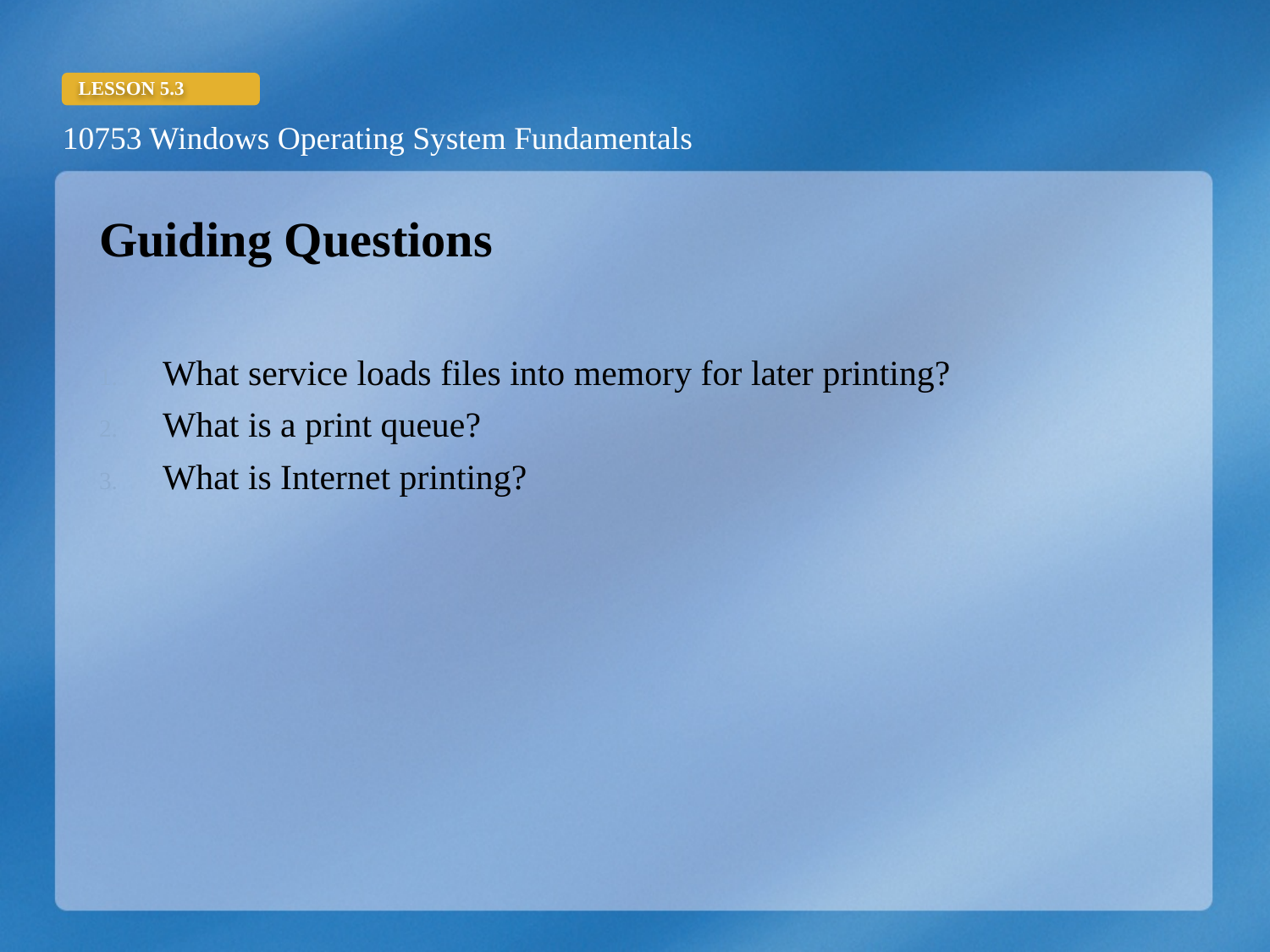

Guiding Questions

What service loads files into memory for later printing?
What is a print queue?
What is Internet printing?